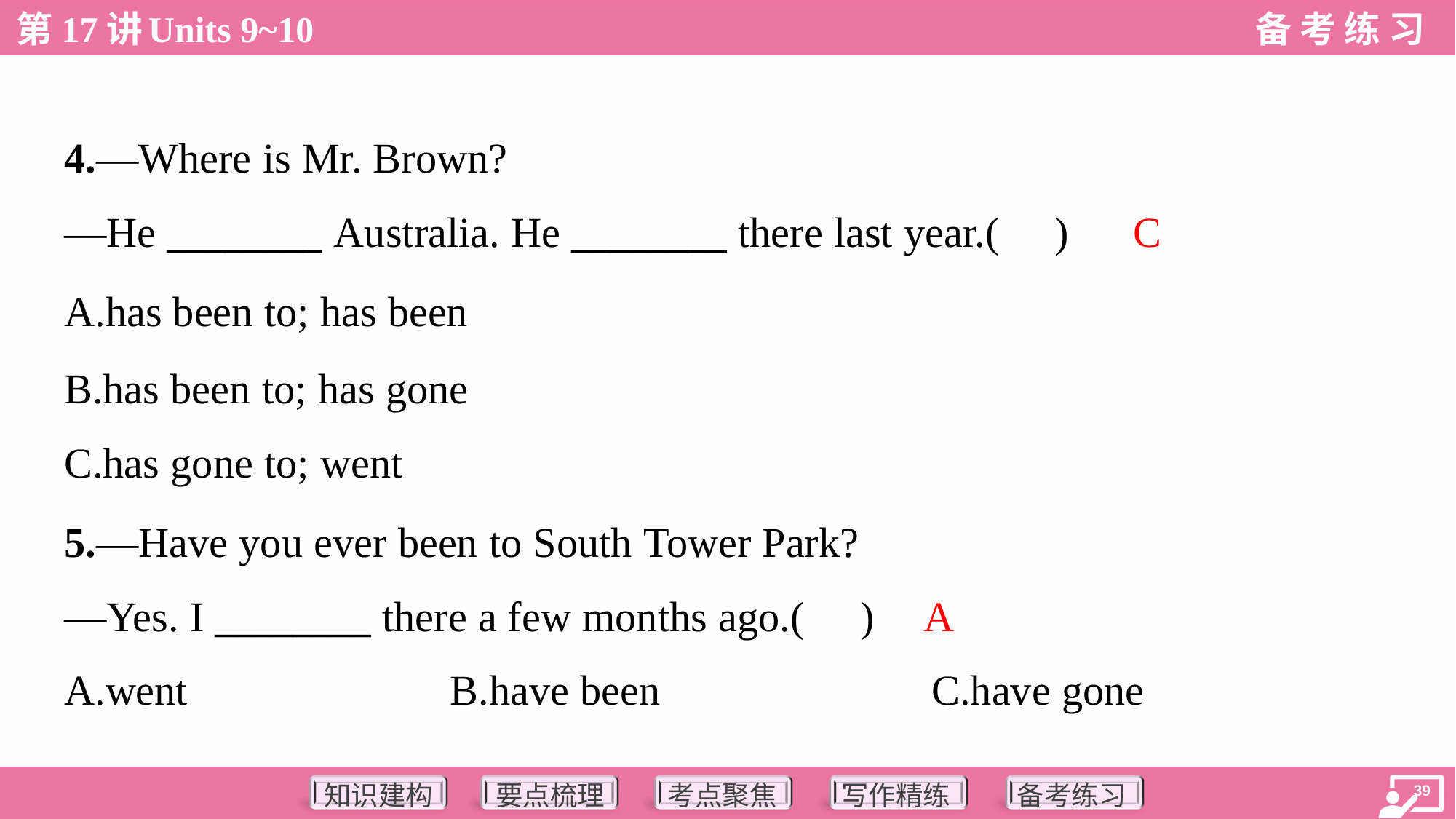

4.—Where is Mr. Brown?
—He ________ Australia. He ________ there last year.(     )
C
A.has been to; has been
B.has been to; has gone
C.has gone to; went
5.—Have you ever been to South Tower Park?
—Yes. I ________ there a few months ago.(     )
A
A.went	B.have been	C.have gone